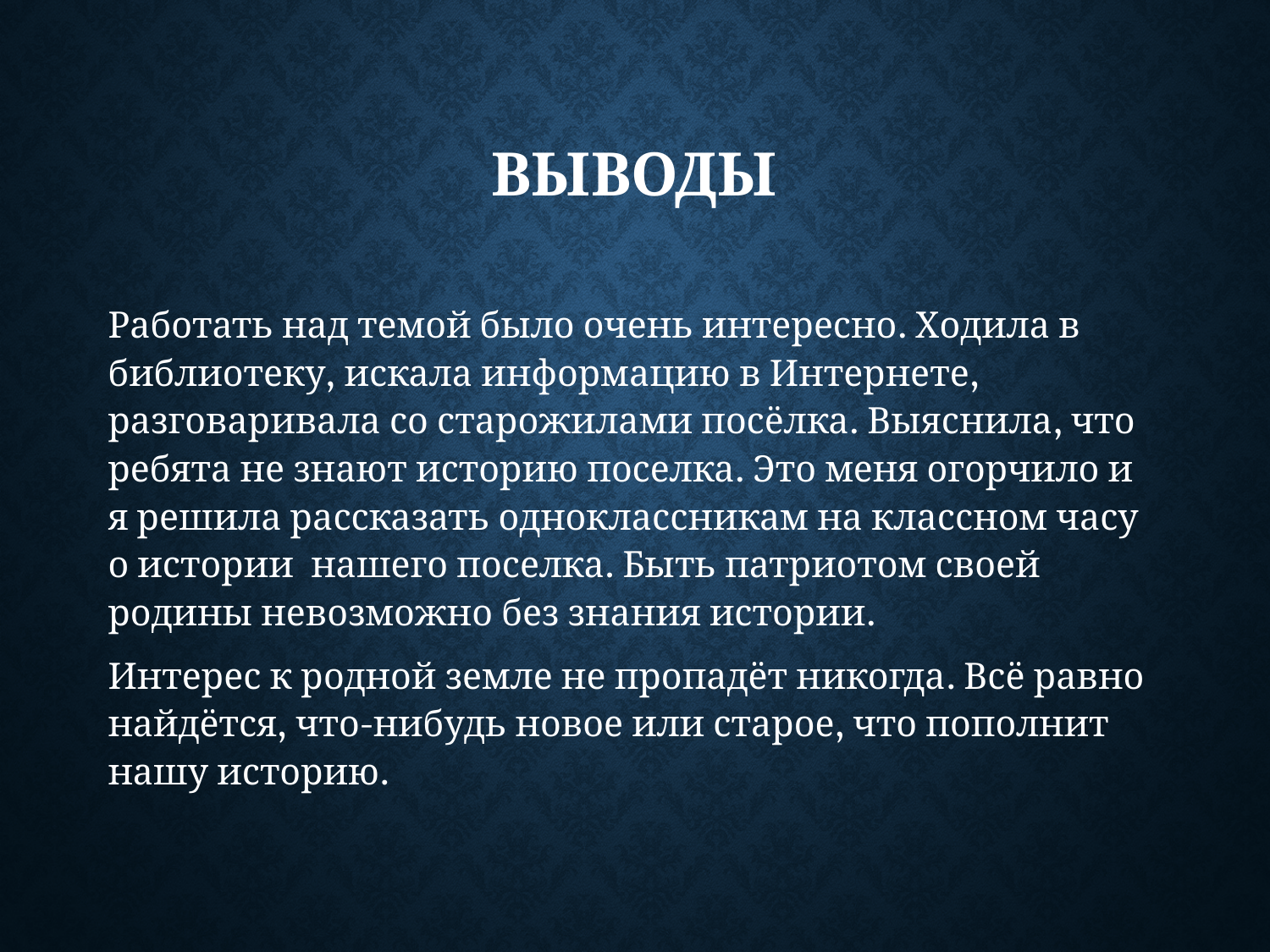

# ВЫВОДЫ
Работать над темой было очень интересно. Ходила в библиотеку, искала информацию в Интернете, разговаривала со старожилами посёлка. Выяснила, что ребята не знают историю поселка. Это меня огорчило и я решила рассказать одноклассникам на классном часу о истории  нашего поселка. Быть патриотом своей родины невозможно без знания истории.
Интерес к родной земле не пропадёт никогда. Всё равно найдётся, что-нибудь новое или старое, что пополнит нашу историю.